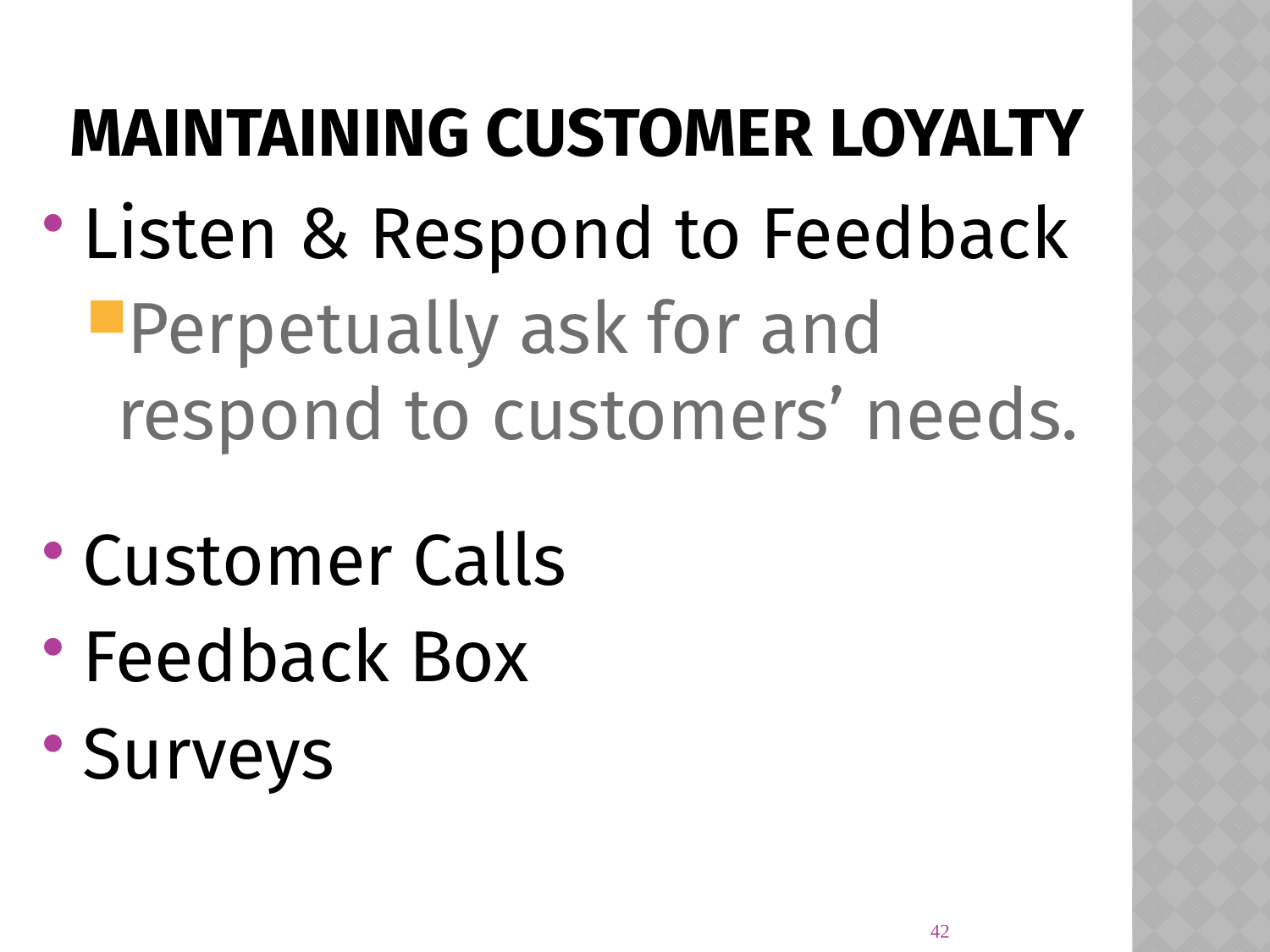

# Maintaining Customer Loyalty
Listen & Respond to Feedback
Perpetually ask for and respond to customers’ needs.

Customer Calls
Feedback Box
Surveys
42